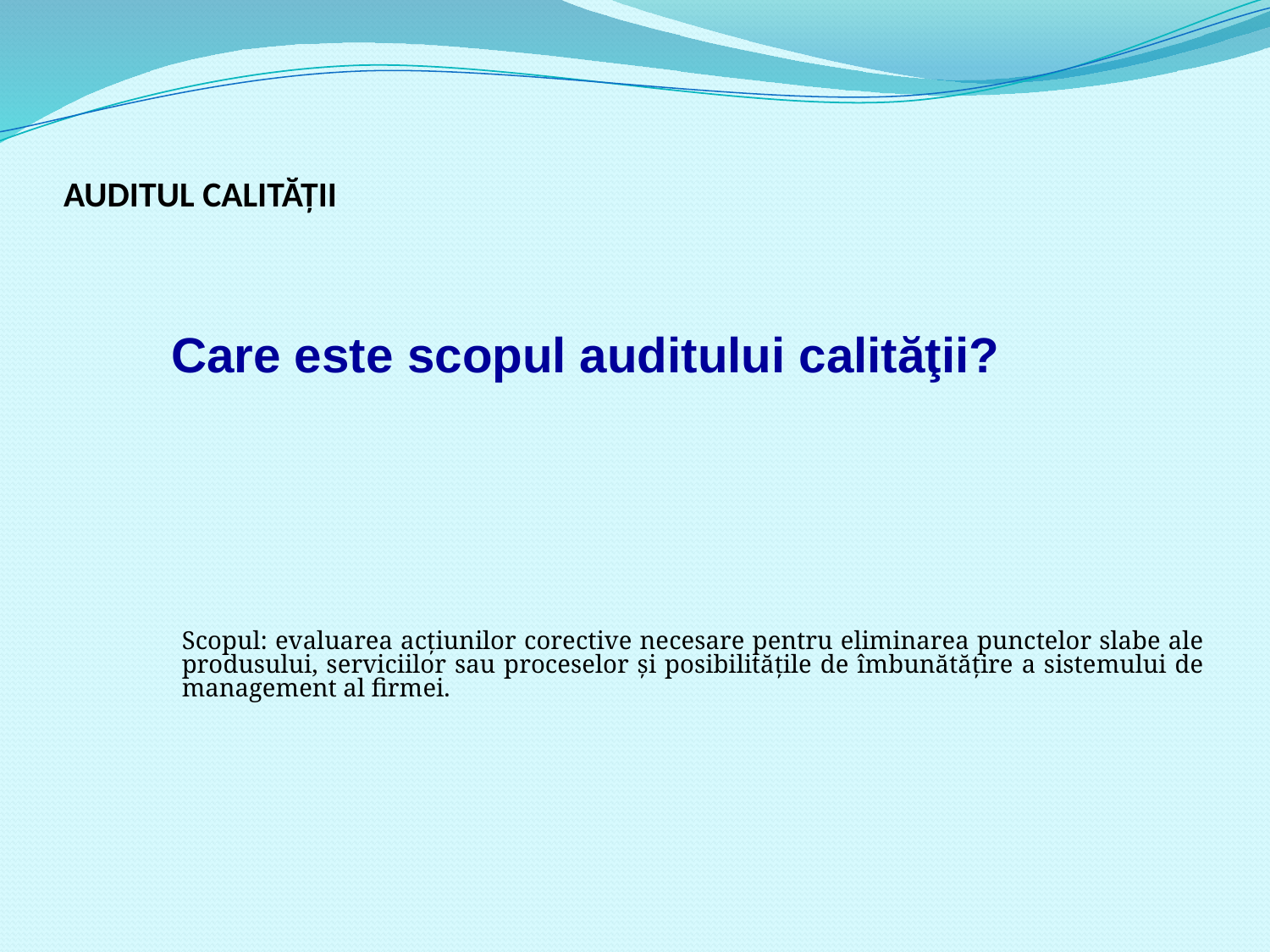

# AUDITUL CALITĂŢII
Care este scopul auditului calităţii?
Scopul: evaluarea acţiunilor corective necesare pentru eliminarea punctelor slabe ale produsului, serviciilor sau proceselor şi posibilităţile de îmbunătăţire a sistemului de management al firmei.